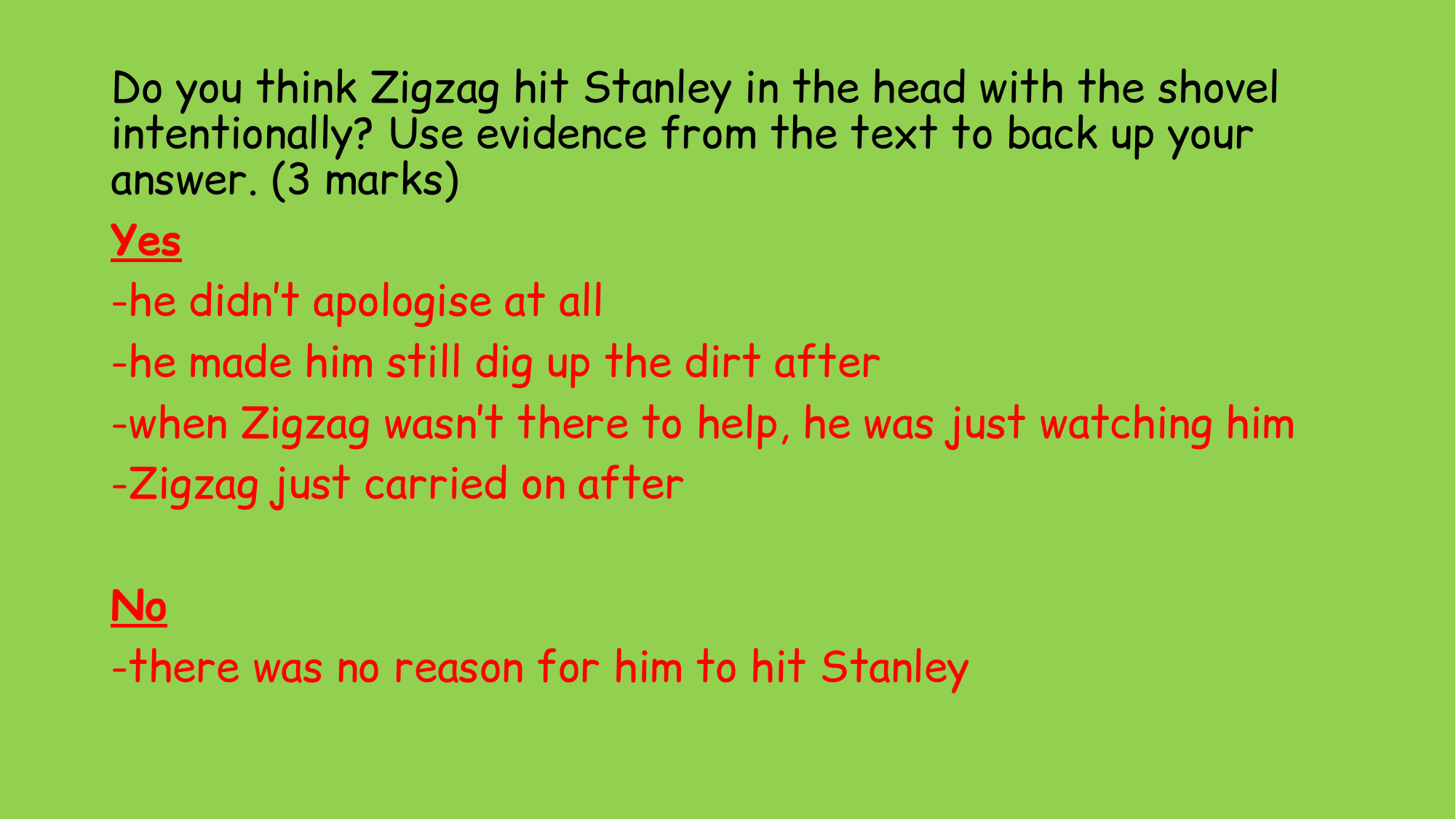

Do you think Zigzag hit Stanley in the head with the shovel intentionally? Use evidence from the text to back up your answer. (3 marks)
Yes
-he didn’t apologise at all
-he made him still dig up the dirt after
-when Zigzag wasn’t there to help, he was just watching him
-Zigzag just carried on after

No
-there was no reason for him to hit Stanley